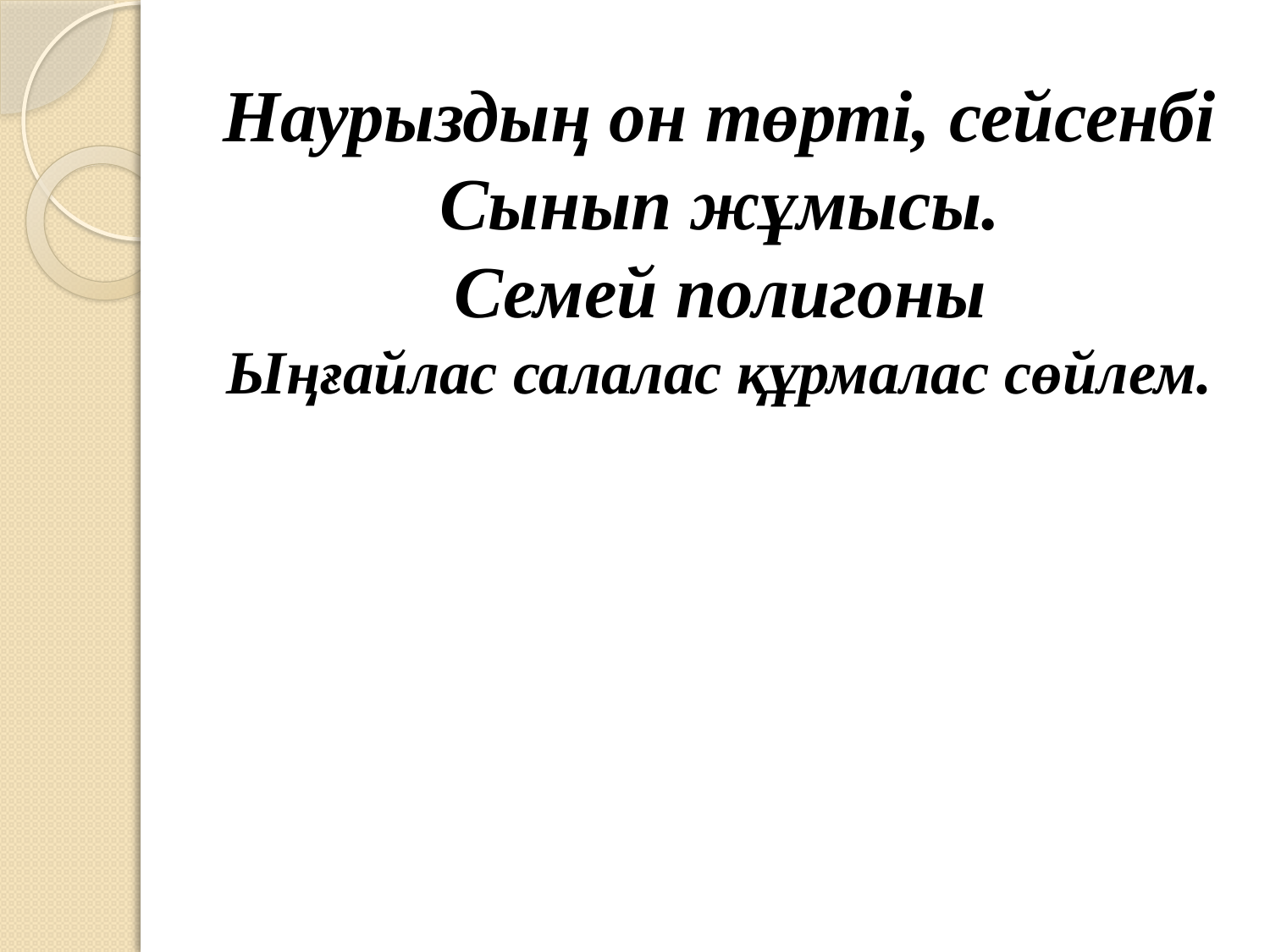

# Наурыздың он төрті, сейсенбі Сынып жұмысы. Семей полигоны Ыңғайлас салалас құрмалас сөйлем.